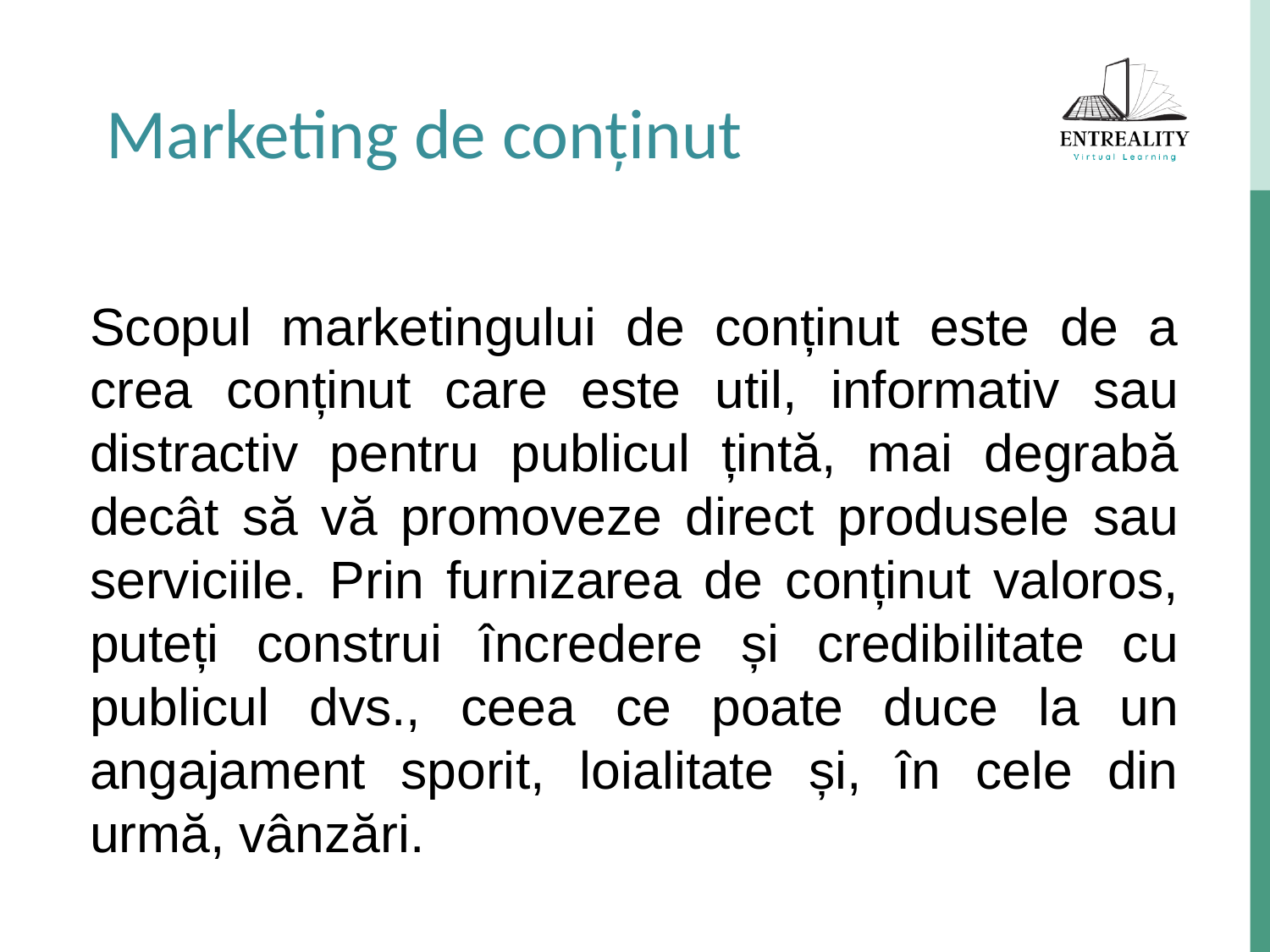

Marketing de conținut

Scopul marketingului de conținut este de a crea conținut care este util, informativ sau distractiv pentru publicul țintă, mai degrabă decât să vă promoveze direct produsele sau serviciile. Prin furnizarea de conținut valoros, puteți construi încredere și credibilitate cu publicul dvs., ceea ce poate duce la un angajament sporit, loialitate și, în cele din urmă, vânzări.